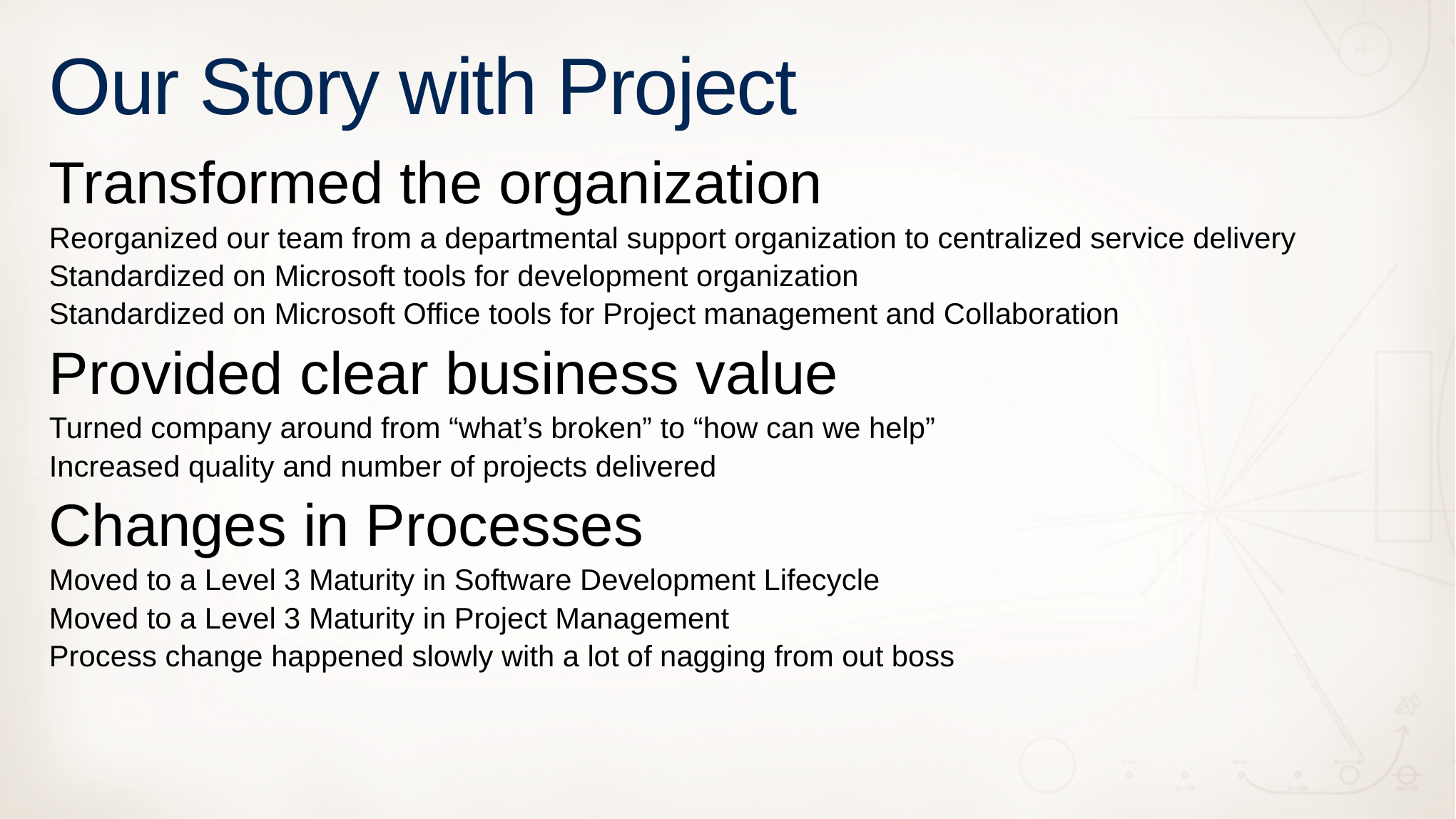

# Our Story with Project
Transformed the organization
Reorganized our team from a departmental support organization to centralized service delivery
Standardized on Microsoft tools for development organization
Standardized on Microsoft Office tools for Project management and Collaboration
Provided clear business value
Turned company around from “what’s broken” to “how can we help”
Increased quality and number of projects delivered
Changes in Processes
Moved to a Level 3 Maturity in Software Development Lifecycle
Moved to a Level 3 Maturity in Project Management
Process change happened slowly with a lot of nagging from out boss